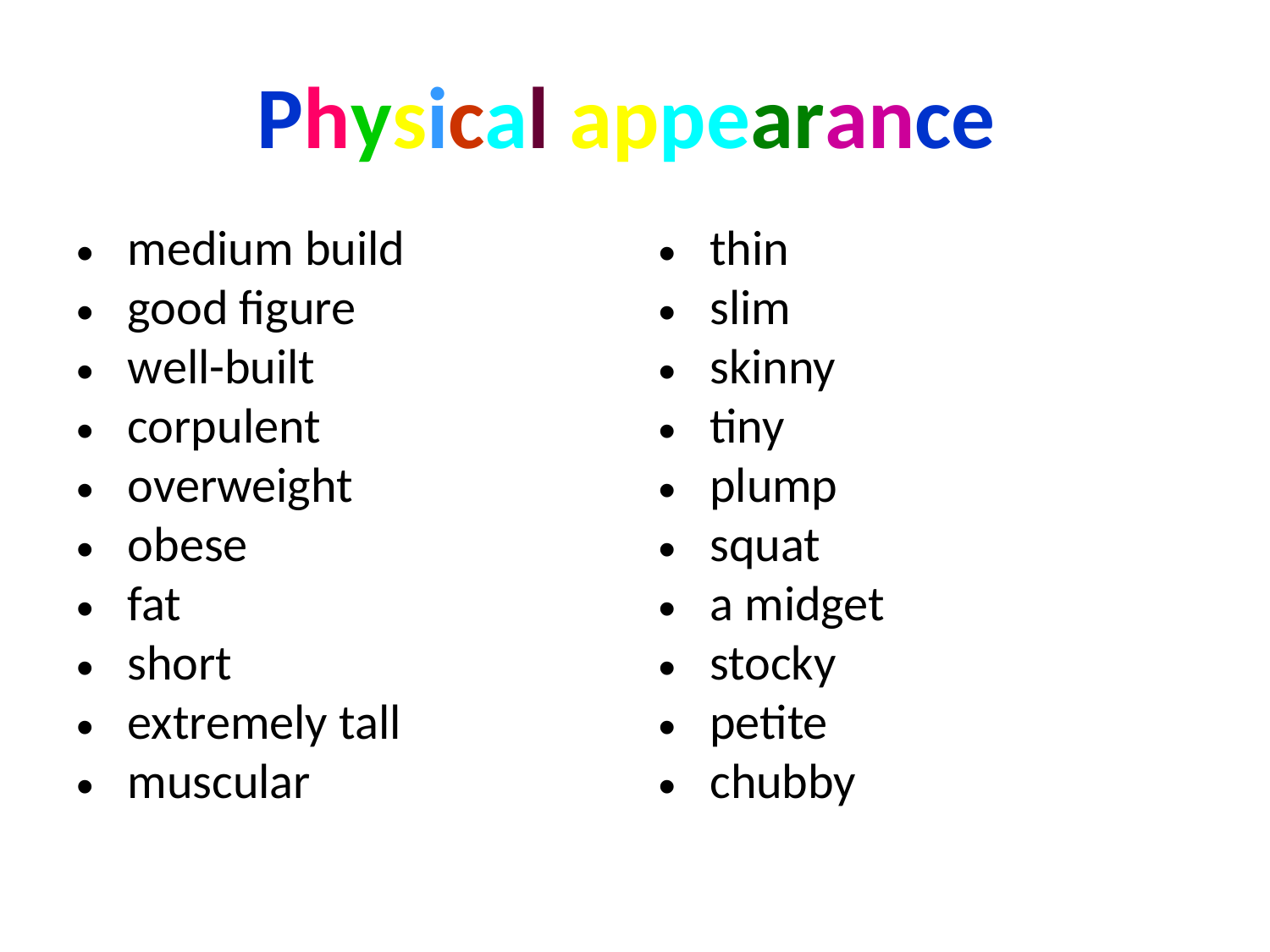

# Physical appearance
medium build
good figure
well-built
corpulent
overweight
obese
fat
short
extremely tall
muscular

thin
slim
skinny
tiny
plump
squat
a midget
stocky
petite
chubby